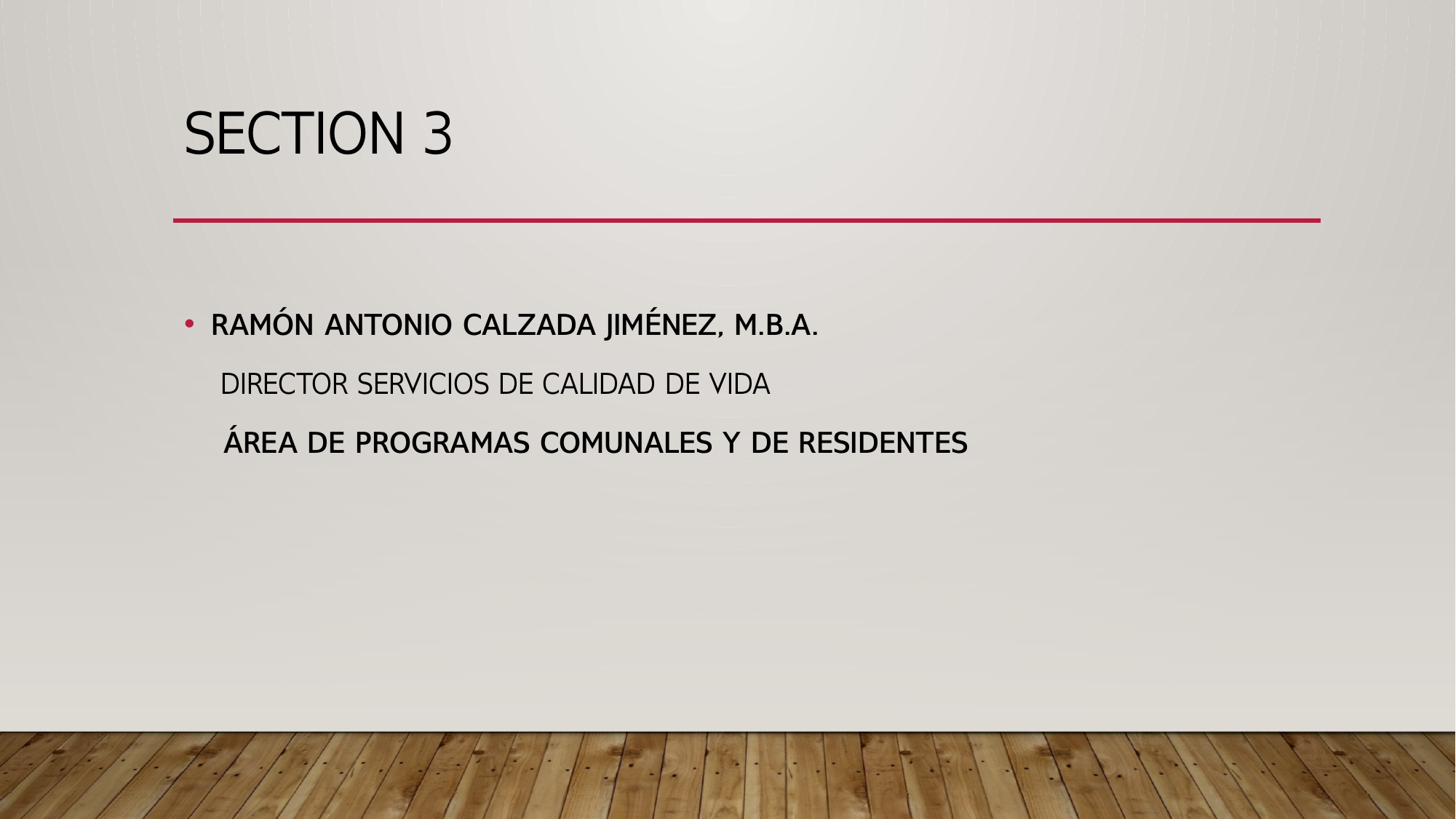

# SECTION 3

Ramón Antonio calzada Jiménez, M.B.A.
    Director servicios de calidad de vida
    Área de programas comunales y de residentes